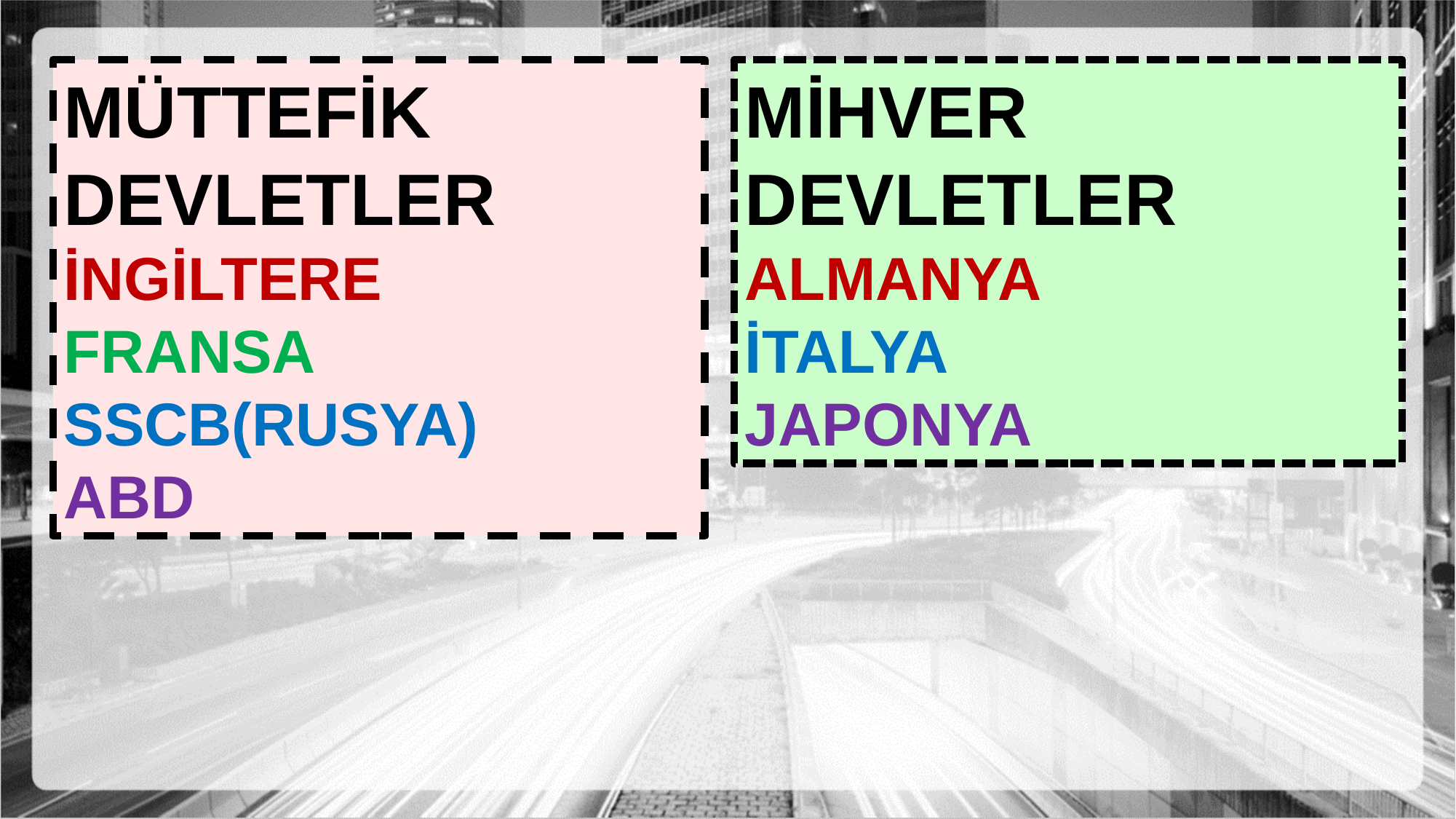

MÜTTEFİK DEVLETLER
İNGİLTERE
FRANSA
SSCB(RUSYA)
ABD
MİHVER DEVLETLER
ALMANYA
İTALYA
JAPONYA